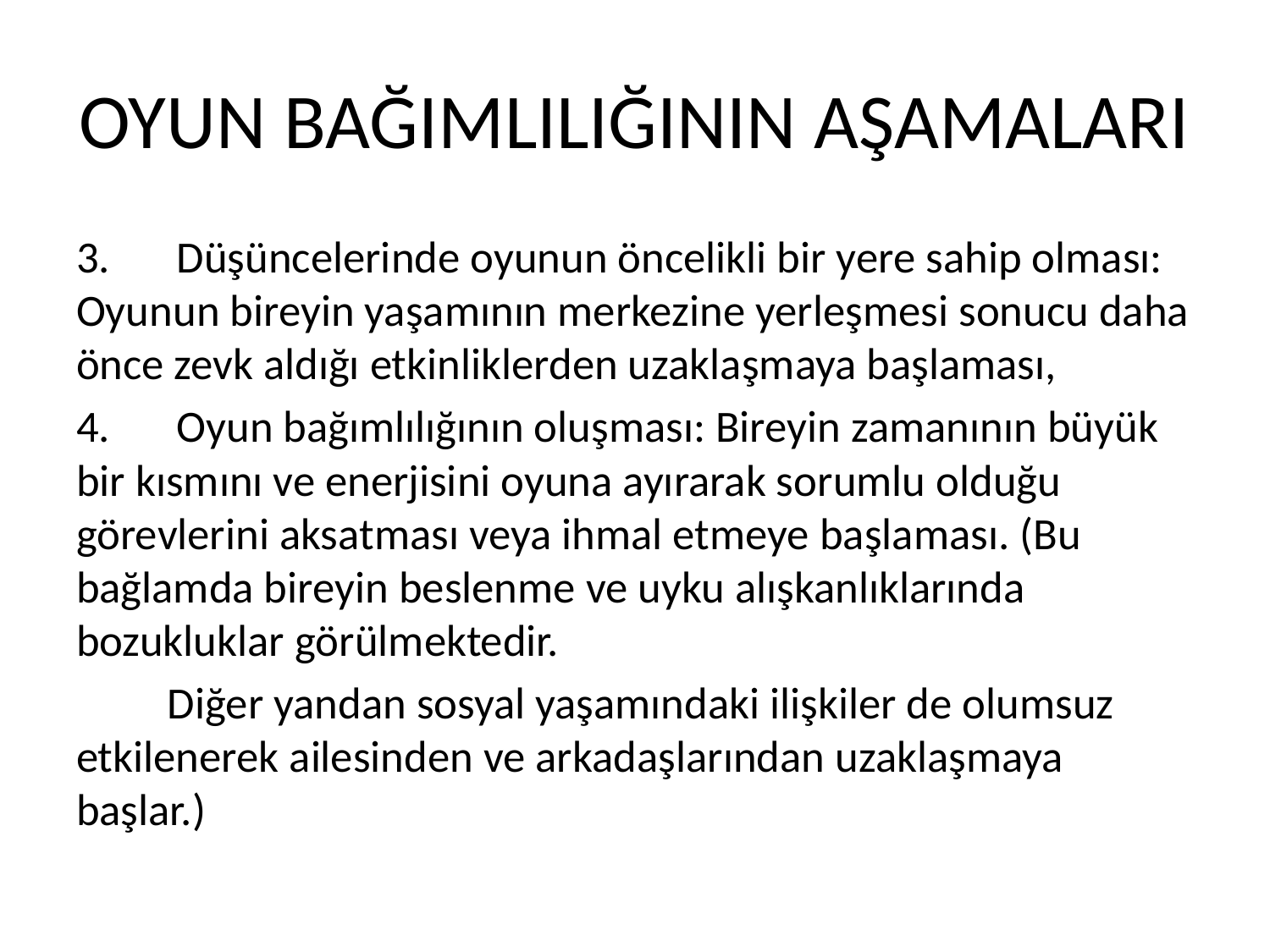

# OYUN BAĞIMLILIĞININ AŞAMALARI
3.	Düşüncelerinde oyunun öncelikli bir yere sahip olması: Oyunun bireyin yaşamının merkezine yerleşmesi sonucu daha önce zevk aldığı etkinliklerden uzaklaşmaya başlaması,
4.	Oyun bağımlılığının oluşması: Bireyin zamanının büyük bir kısmını ve enerjisini oyuna ayırarak sorumlu olduğu görevlerini aksatması veya ihmal etmeye başlaması. (Bu bağlamda bireyin beslenme ve uyku alışkanlıklarında bozukluklar görülmektedir.
         Diğer yandan sosyal yaşamındaki ilişkiler de olumsuz etkilenerek ailesinden ve arkadaşlarından uzaklaşmaya başlar.)